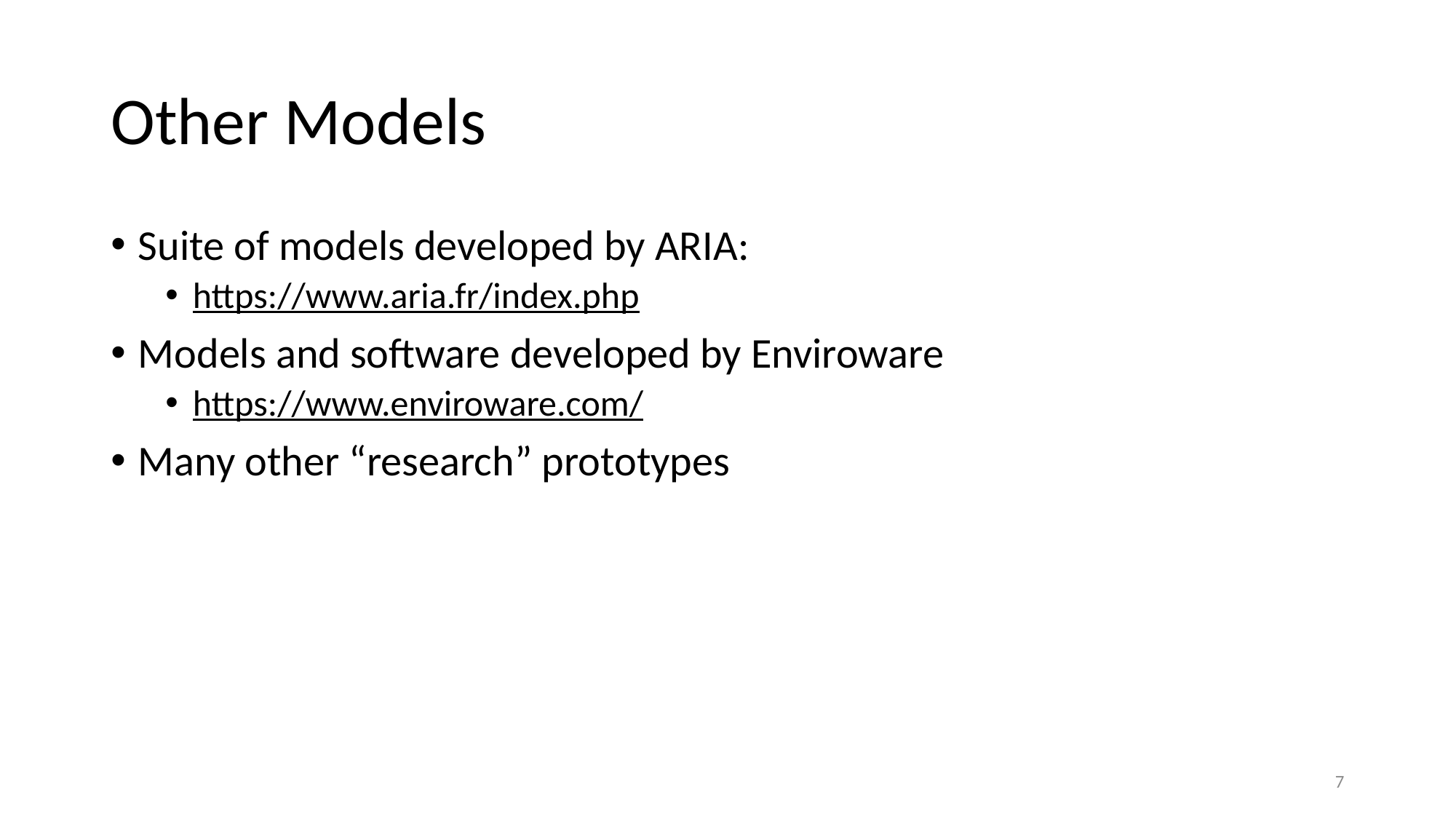

# Other Models
Suite of models developed by ARIA:
https://www.aria.fr/index.php
Models and software developed by Enviroware
https://www.enviroware.com/
Many other “research” prototypes
7